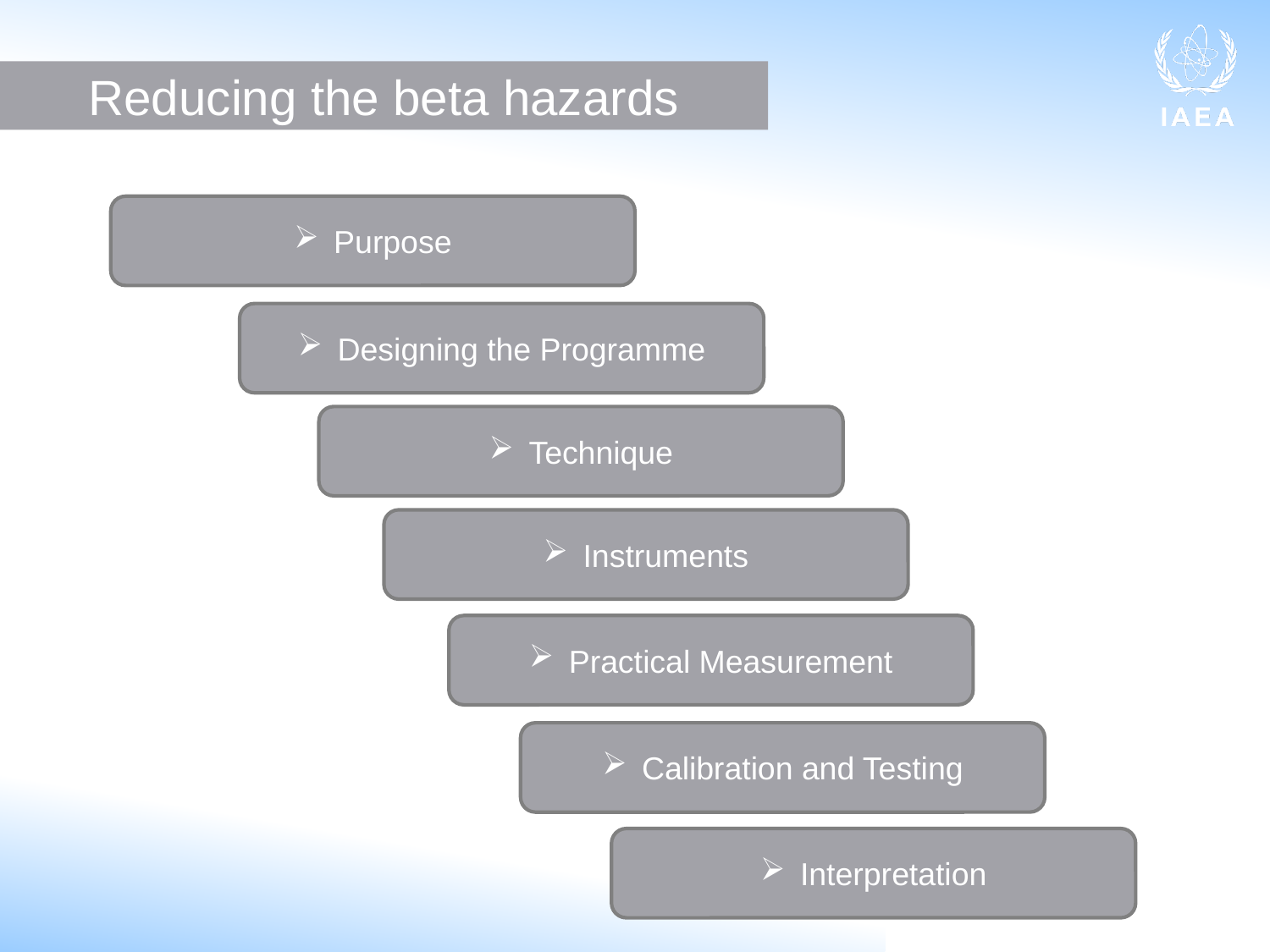

Reducing the beta hazards
Purpose
Designing the Programme
Technique
Instruments

Practical Measurement

Calibration and Testing

Interpretation